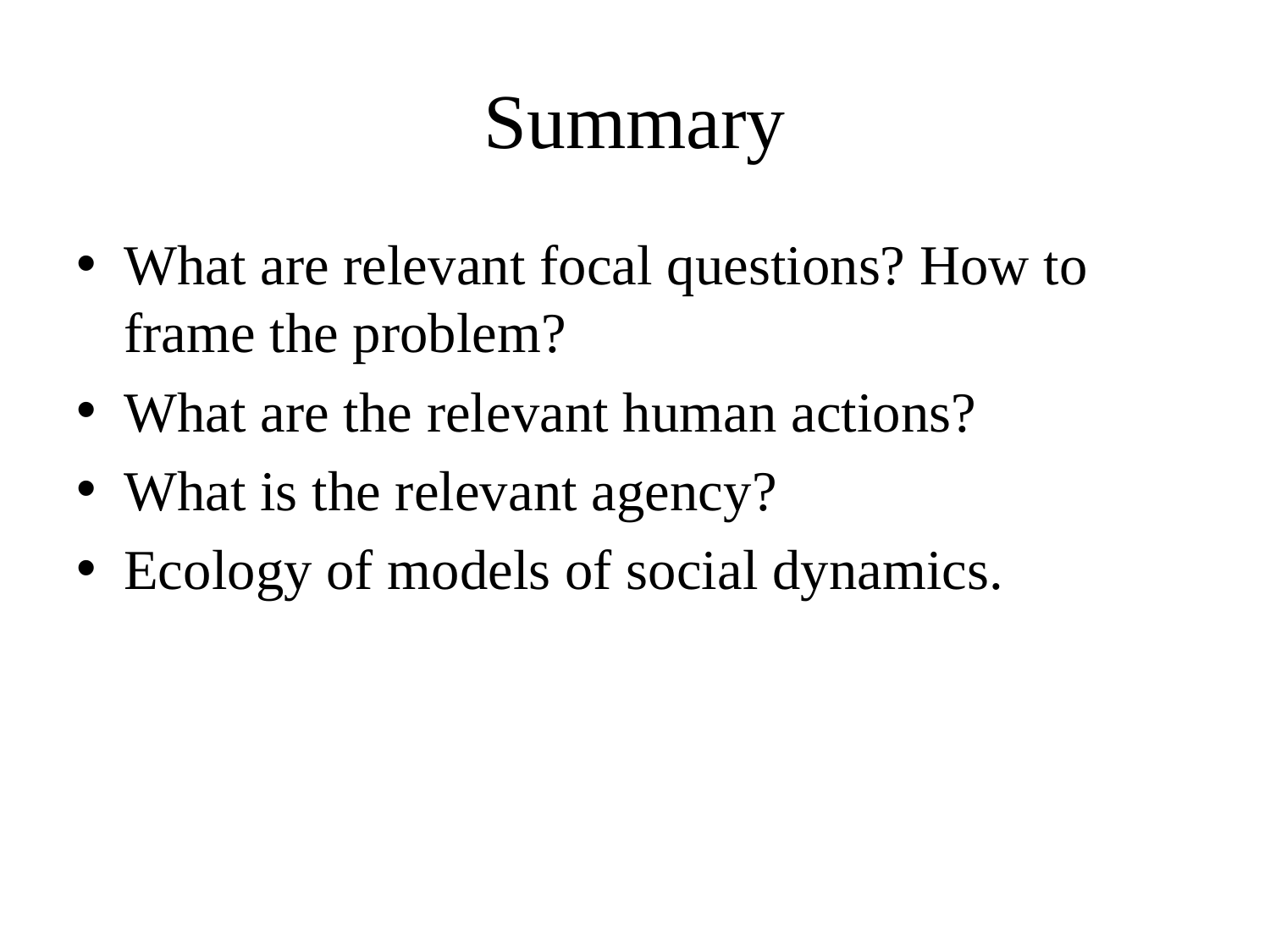

# Summary
What are relevant focal questions? How to frame the problem?
What are the relevant human actions?
What is the relevant agency?
Ecology of models of social dynamics.